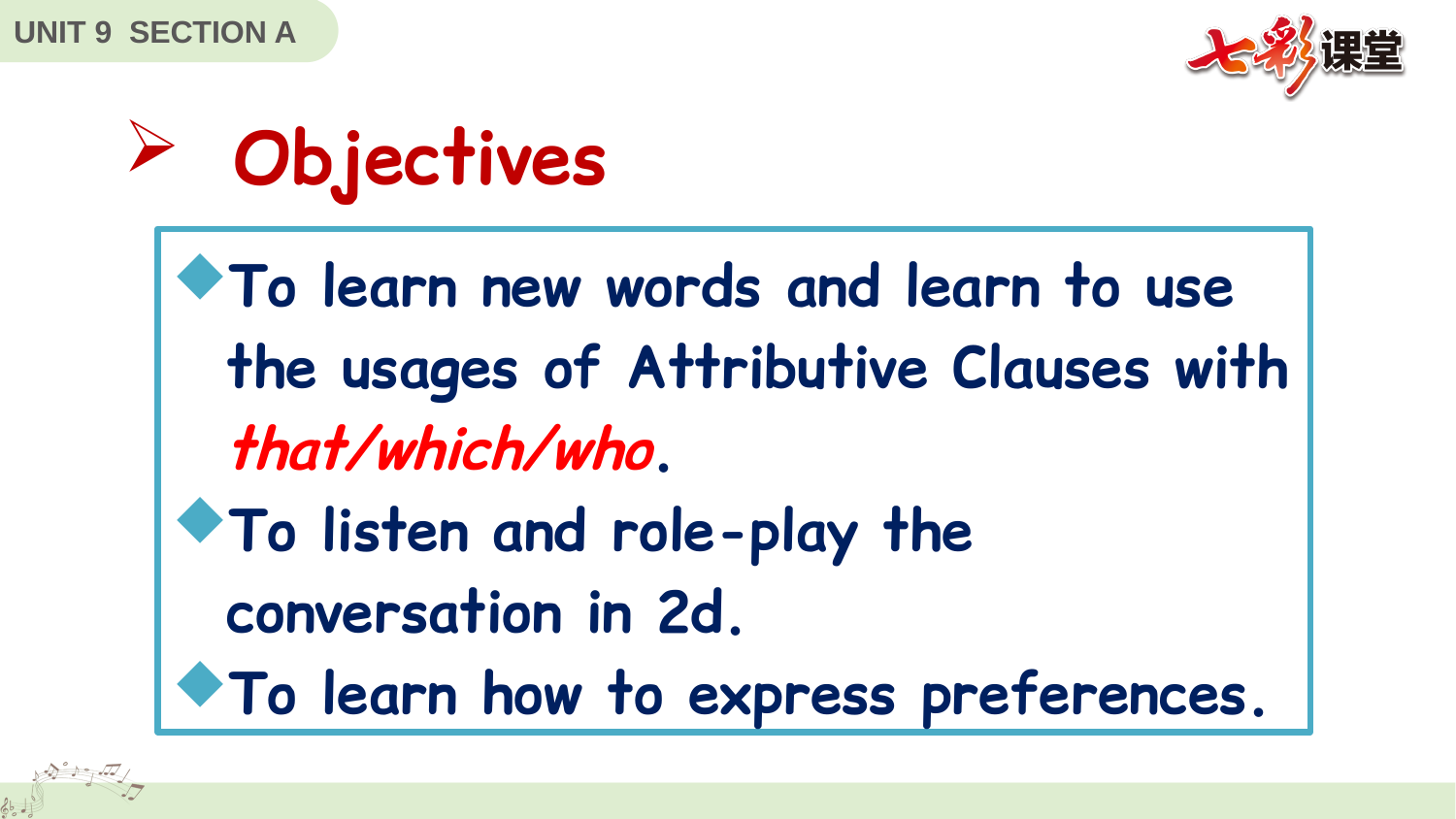

Objectives
To learn new words and learn to use the usages of Attributive Clauses with that/which/who.
To listen and role-play the conversation in 2d.
To learn how to express preferences.